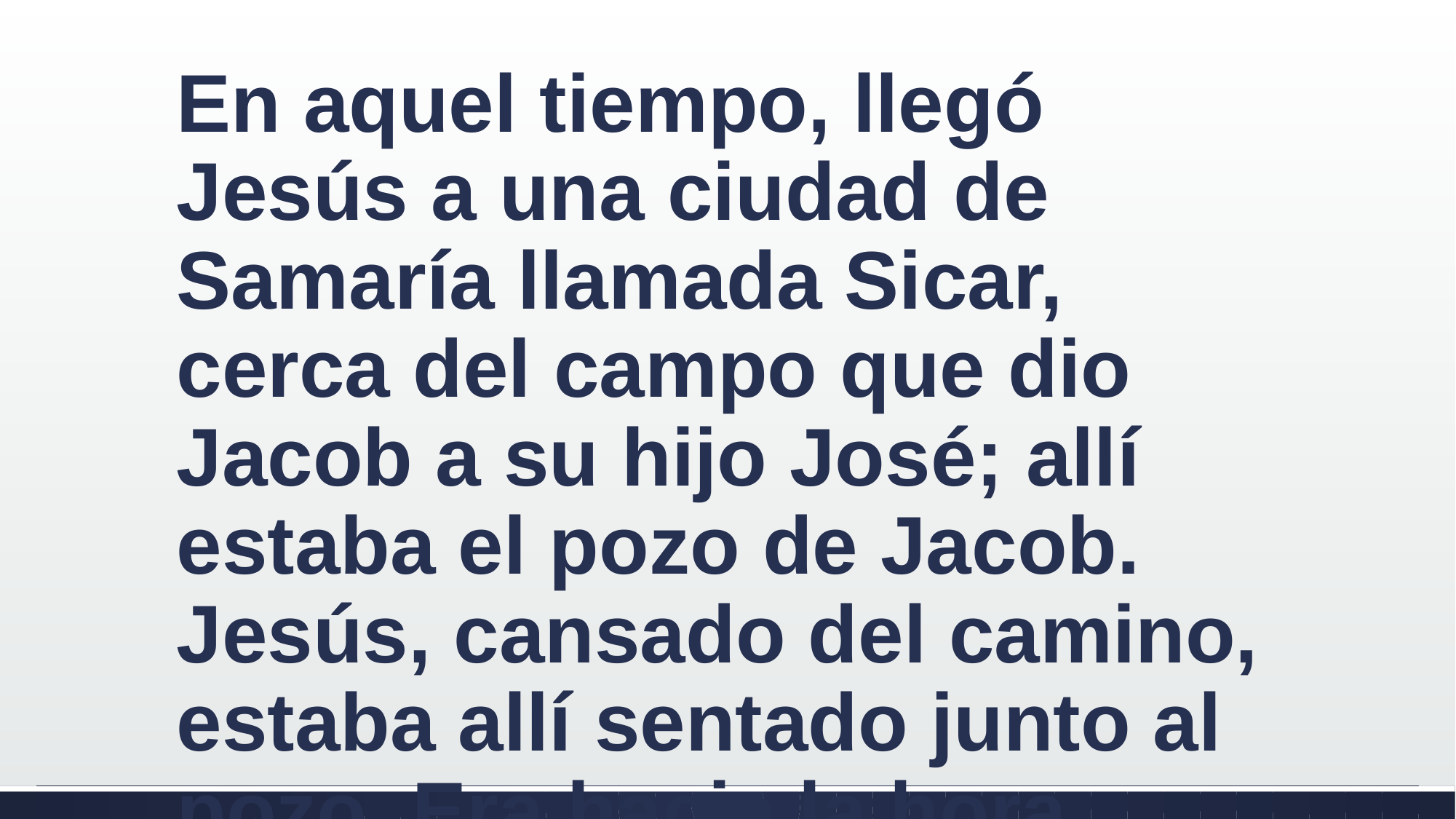

#
En aquel tiempo, llegó Jesús a una ciudad de Samaría llamada Sicar, cerca del campo que dio Jacob a su hijo José; allí estaba el pozo de Jacob. Jesús, cansado del camino, estaba allí sentado junto al pozo. Era hacia la hora sexta.